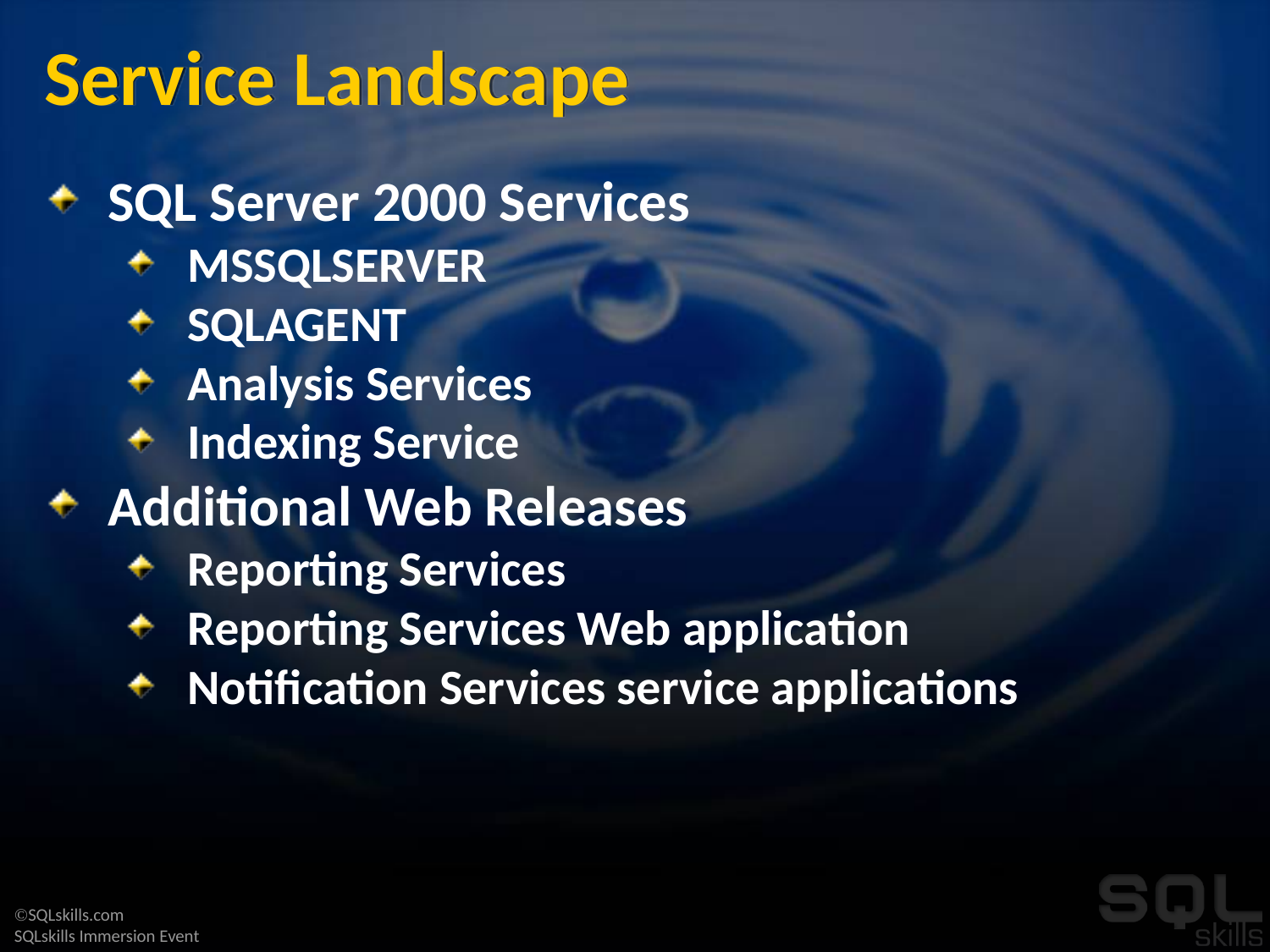

# Service Landscape
SQL Server 2000 Services
MSSQLSERVER
SQLAGENT
Analysis Services
Indexing Service
Additional Web Releases
Reporting Services
Reporting Services Web application
Notification Services service applications